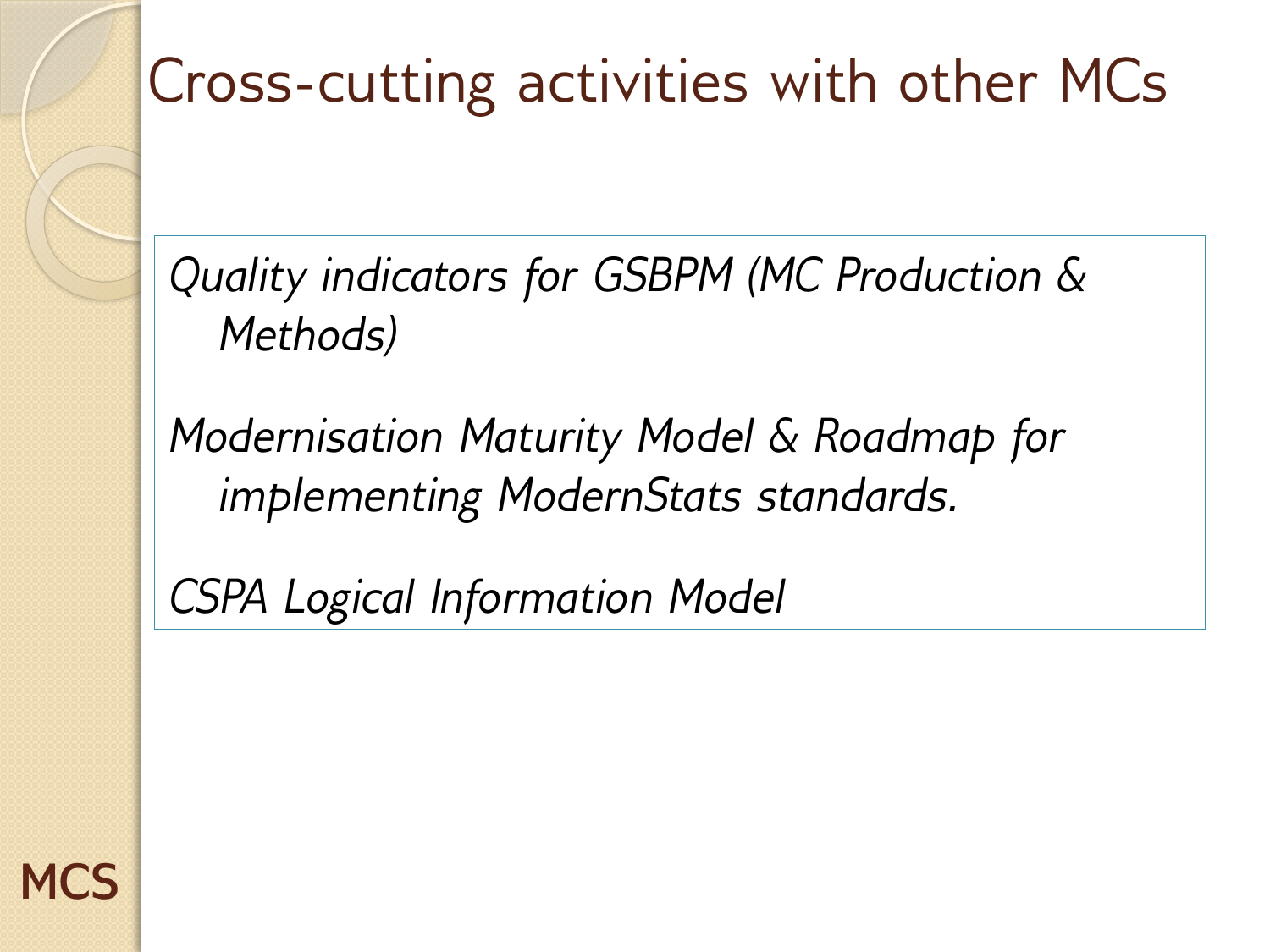

# Cross-cutting activities with other MCs
Quality indicators for GSBPM (MC Production & Methods)
Modernisation Maturity Model & Roadmap for implementing ModernStats standards.
CSPA Logical Information Model
MCS